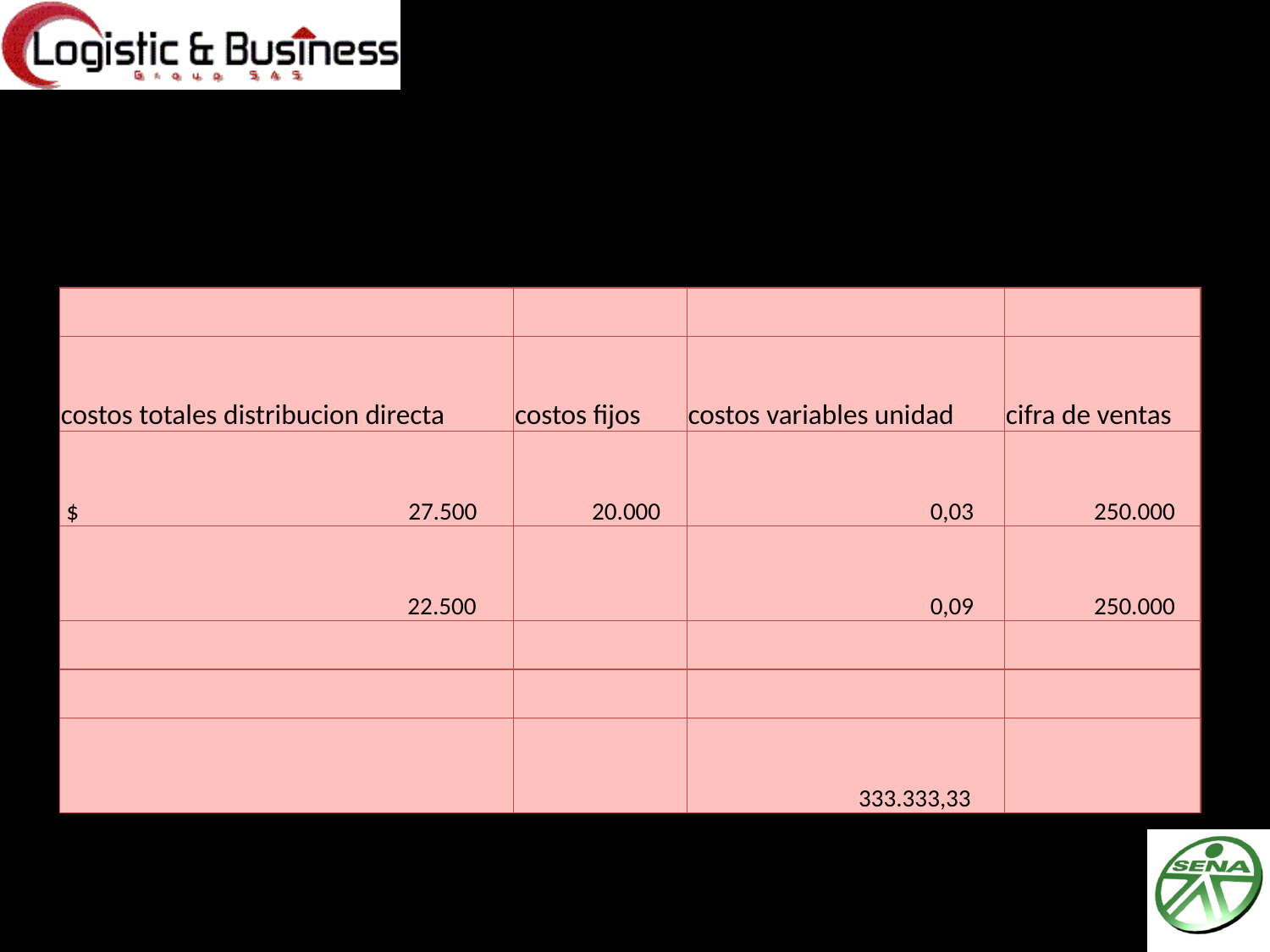

#
|  |  |  |  |
| --- | --- | --- | --- |
| costos totales distribucion directa | costos fijos | costos variables unidad | cifra de ventas |
| $ 27.500 | 20.000 | 0,03 | 250.000 |
| 22.500 |  | 0,09 | 250.000 |
|  |  |  |  |
|  |  |  |  |
|  |  | 333.333,33 |  |